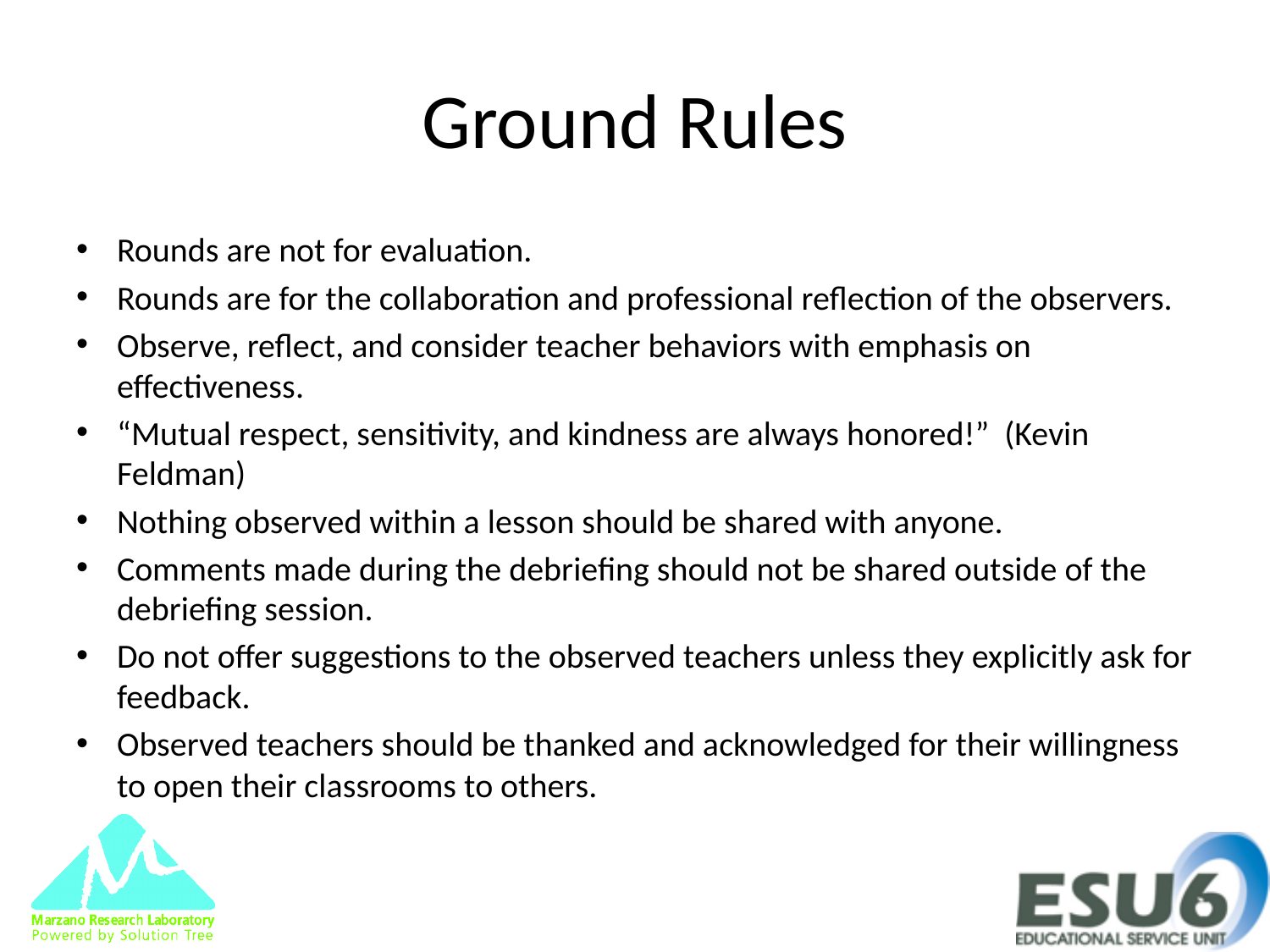

# Ground Rules
Rounds are not for evaluation.
Rounds are for the collaboration and professional reflection of the observers.
Observe, reflect, and consider teacher behaviors with emphasis on effectiveness.
“Mutual respect, sensitivity, and kindness are always honored!”  (Kevin Feldman)
Nothing observed within a lesson should be shared with anyone.
Comments made during the debriefing should not be shared outside of the debriefing session.
Do not offer suggestions to the observed teachers unless they explicitly ask for feedback.
Observed teachers should be thanked and acknowledged for their willingness to open their classrooms to others.